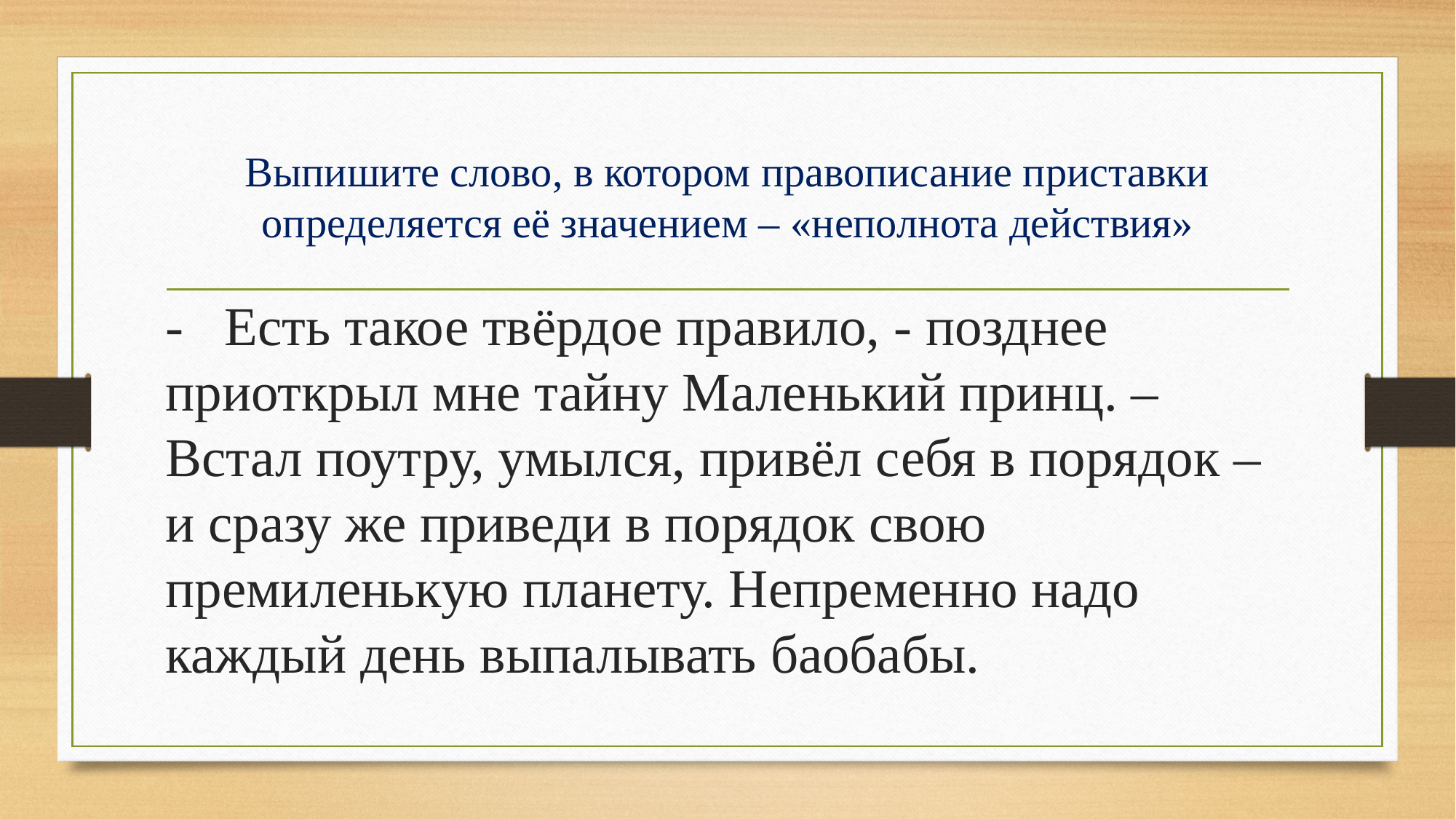

# Выпишите слово, в котором правописание приставки определяется её значением – «неполнота действия»
-   Есть такое твёрдое правило, - позднее приоткрыл мне тайну Маленький принц. – Встал поутру, умылся, привёл себя в порядок – и сразу же приведи в порядок свою премиленькую планету. Непременно надо каждый день выпалывать баобабы.